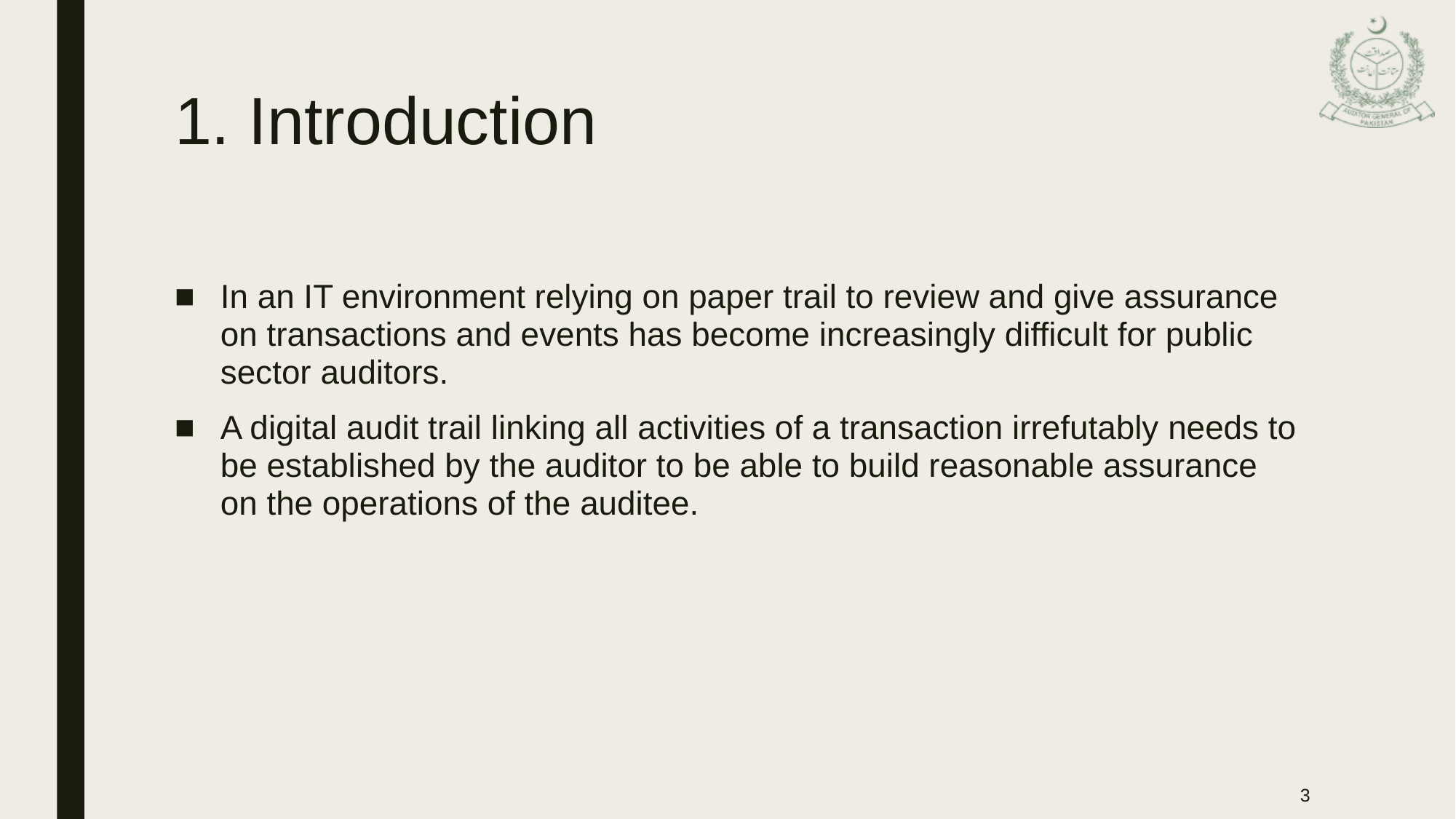

# 1. Introduction
In an IT environment relying on paper trail to review and give assurance on transactions and events has become increasingly difficult for public sector auditors.
A digital audit trail linking all activities of a transaction irrefutably needs to be established by the auditor to be able to build reasonable assurance on the operations of the auditee.
3